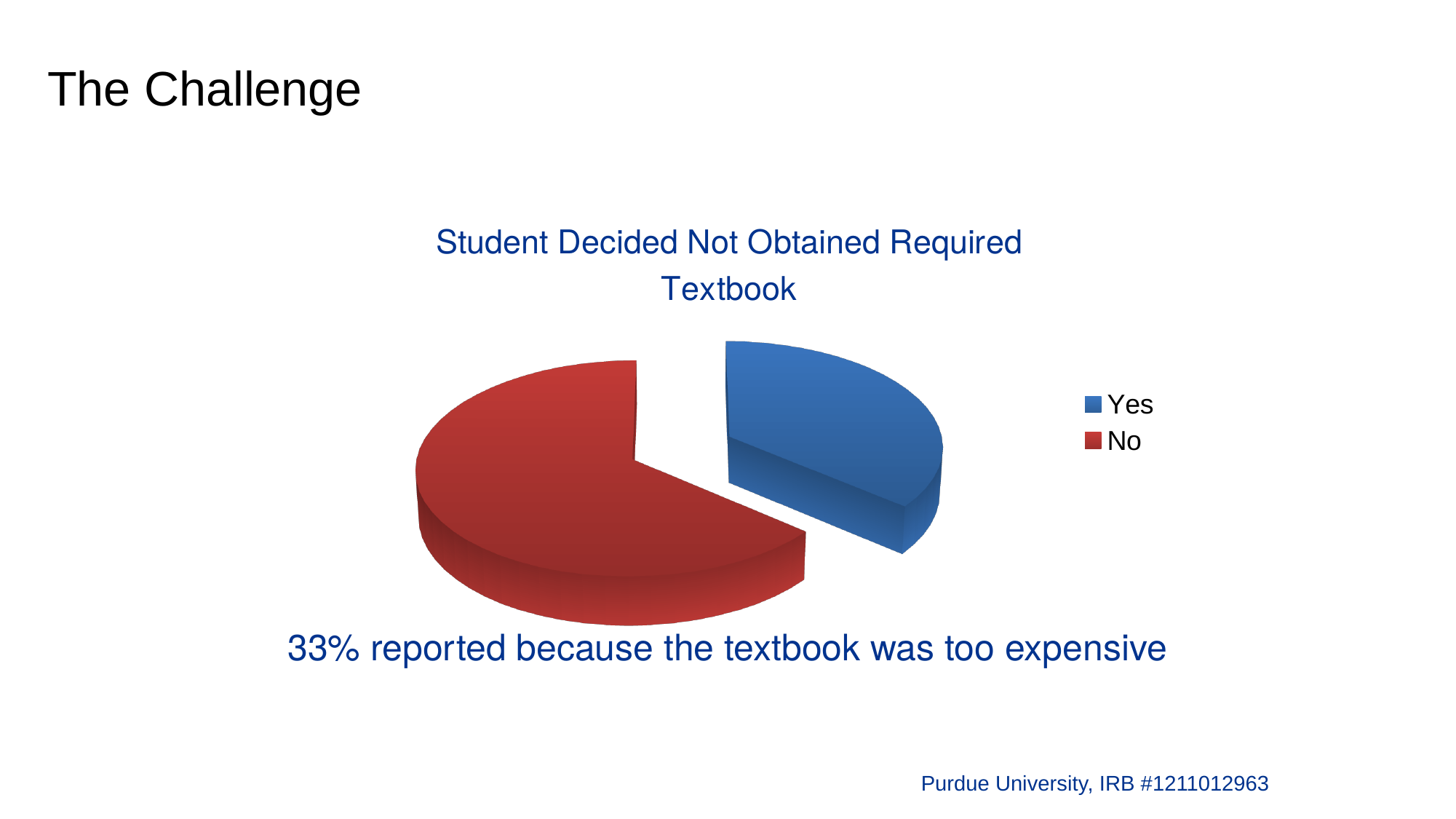

# The Challenge

[unsupported chart]

33% reported because the textbook was too expensive
Purdue University, IRB #1211012963